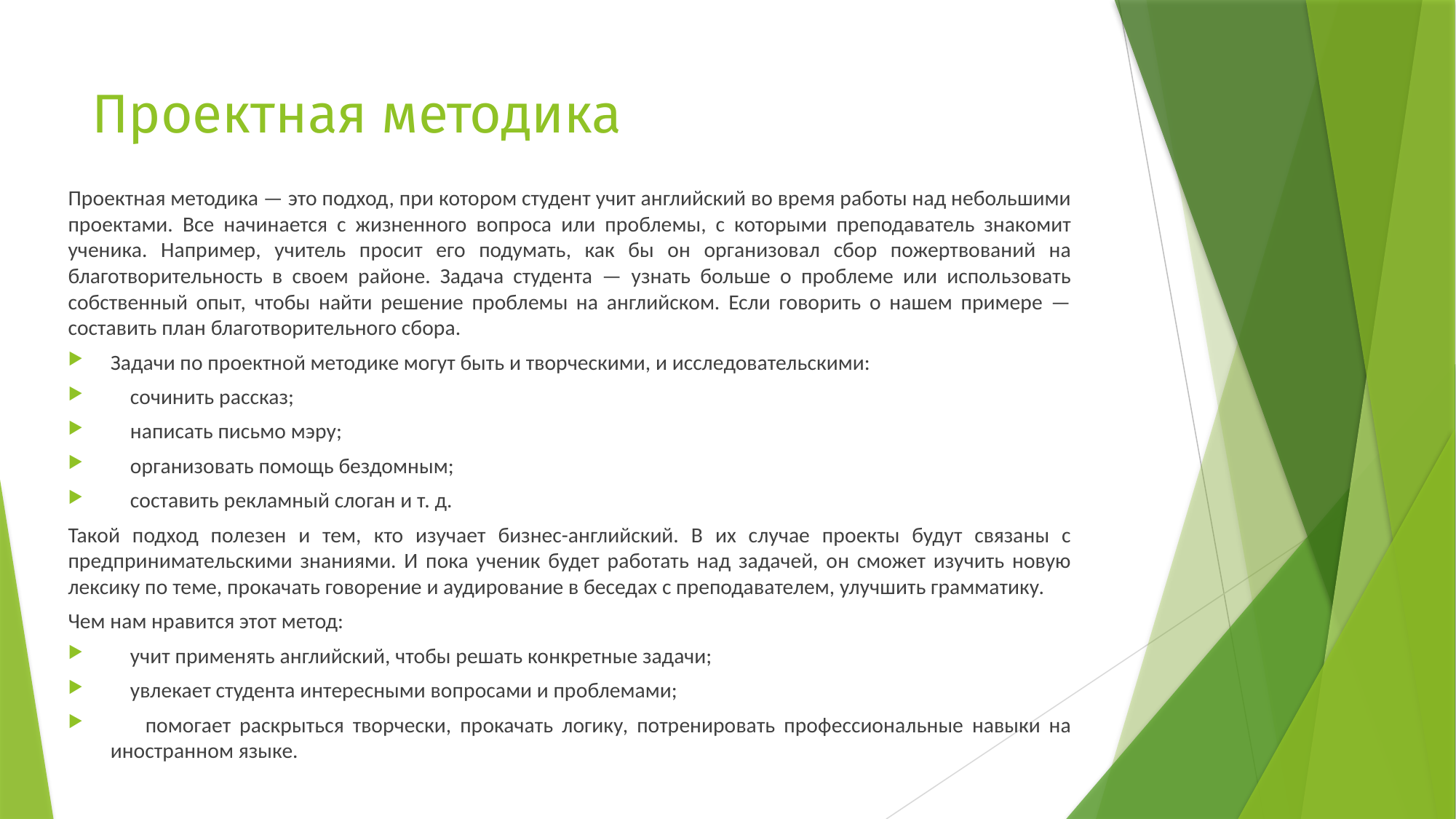

# Проектная методика

Проектная методика — это подход, при котором студент учит английский во время работы над небольшими проектами. Все начинается с жизненного вопроса или проблемы, с которыми преподаватель знакомит ученика. Например, учитель просит его подумать, как бы он организовал сбор пожертвований на благотворительность в своем районе. Задача студента — узнать больше о проблеме или использовать собственный опыт, чтобы найти решение проблемы на английском. Если говорить о нашем примере — составить план благотворительного сбора.
Задачи по проектной методике могут быть и творческими, и исследовательскими:
    сочинить рассказ;
    написать письмо мэру;
    организовать помощь бездомным;
    составить рекламный слоган и т. д.
Такой подход полезен и тем, кто изучает бизнес-английский. В их случае проекты будут связаны с предпринимательскими знаниями. И пока ученик будет работать над задачей, он сможет изучить новую лексику по теме, прокачать говорение и аудирование в беседах с преподавателем, улучшить грамматику.
Чем нам нравится этот метод:
    учит применять английский, чтобы решать конкретные задачи;
    увлекает студента интересными вопросами и проблемами;
    помогает раскрыться творчески, прокачать логику, потренировать профессиональные навыки на иностранном языке.